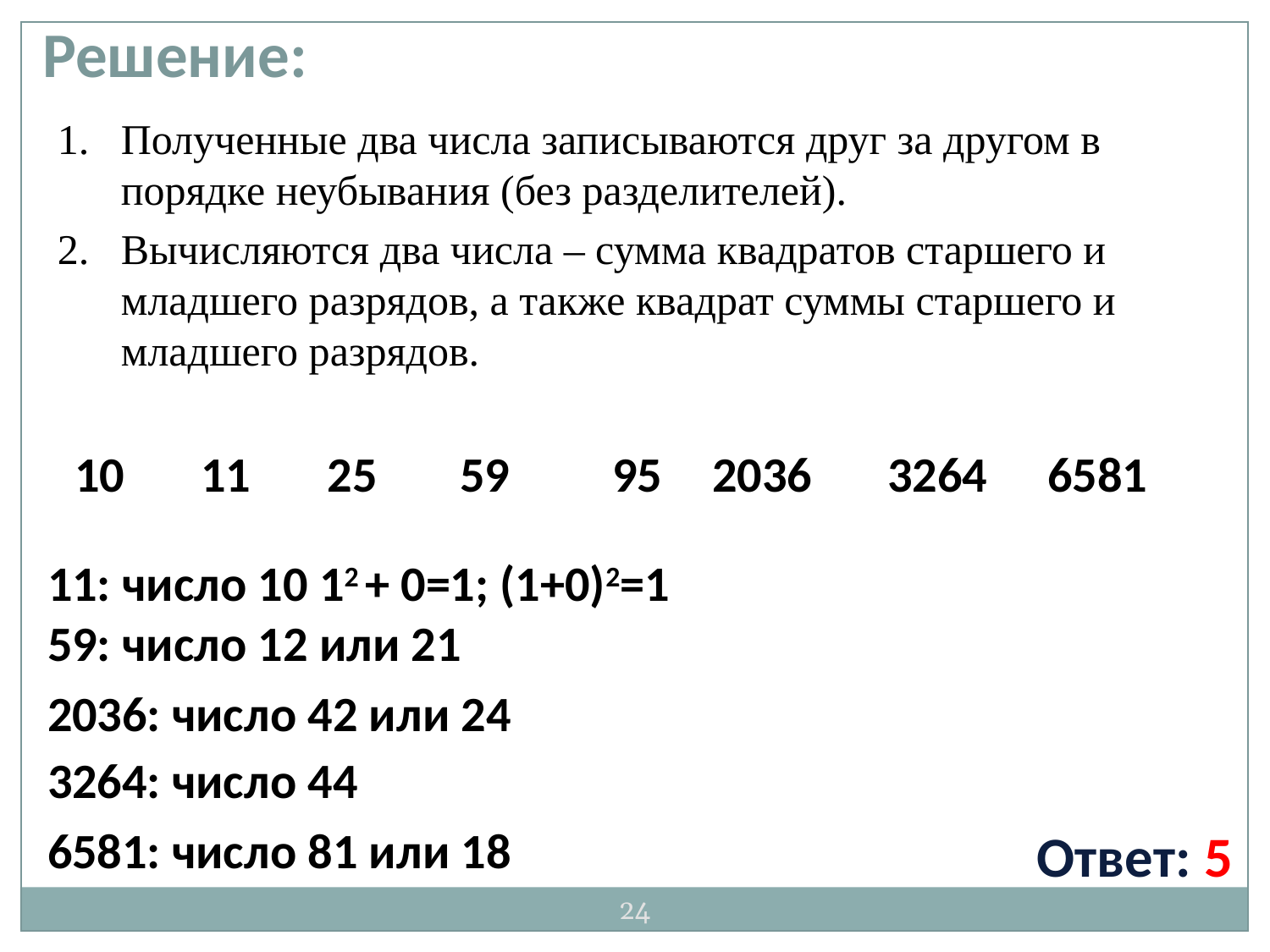

Решение:
Полученные два числа записываются друг за другом в порядке неубывания (без разделителей).
Вычисляются два числа – сумма квадратов старшего и младшего разрядов, а также квадрат суммы старшего и младшего разрядов.
10
11
25
59
95
2036
3264
6581
11: число 10 12 + 0=1; (1+0)2=1
59: число 12 или 21
2036: число 42 или 24
3264: число 44
6581: число 81 или 18
Ответ: 5
24